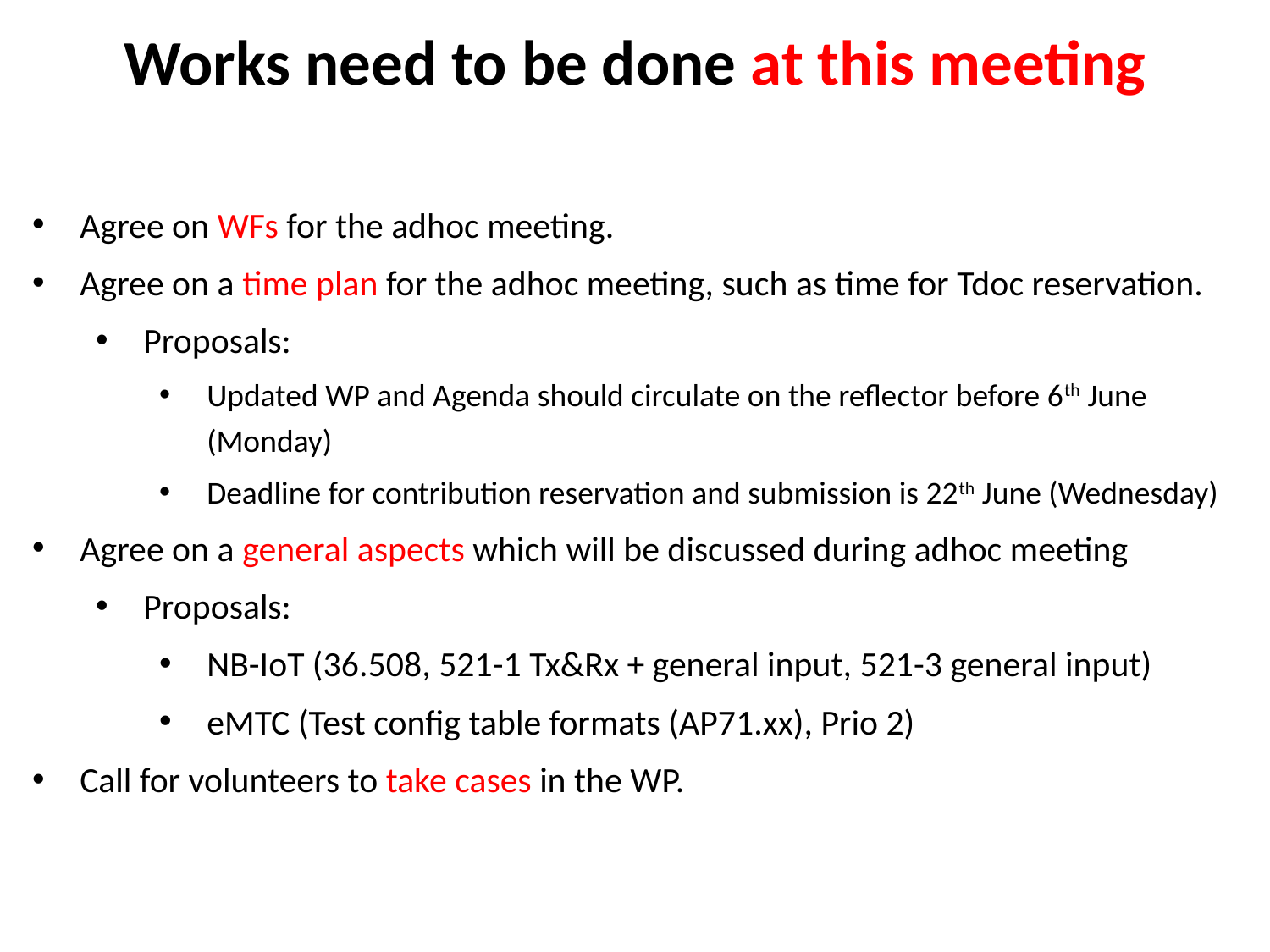

# Works need to be done at this meeting
Agree on WFs for the adhoc meeting.
Agree on a time plan for the adhoc meeting, such as time for Tdoc reservation.
Proposals:
Updated WP and Agenda should circulate on the reflector before 6th June (Monday)
Deadline for contribution reservation and submission is 22th June (Wednesday)
Agree on a general aspects which will be discussed during adhoc meeting
Proposals:
NB-IoT (36.508, 521-1 Tx&Rx + general input, 521-3 general input)
eMTC (Test config table formats (AP71.xx), Prio 2)
Call for volunteers to take cases in the WP.